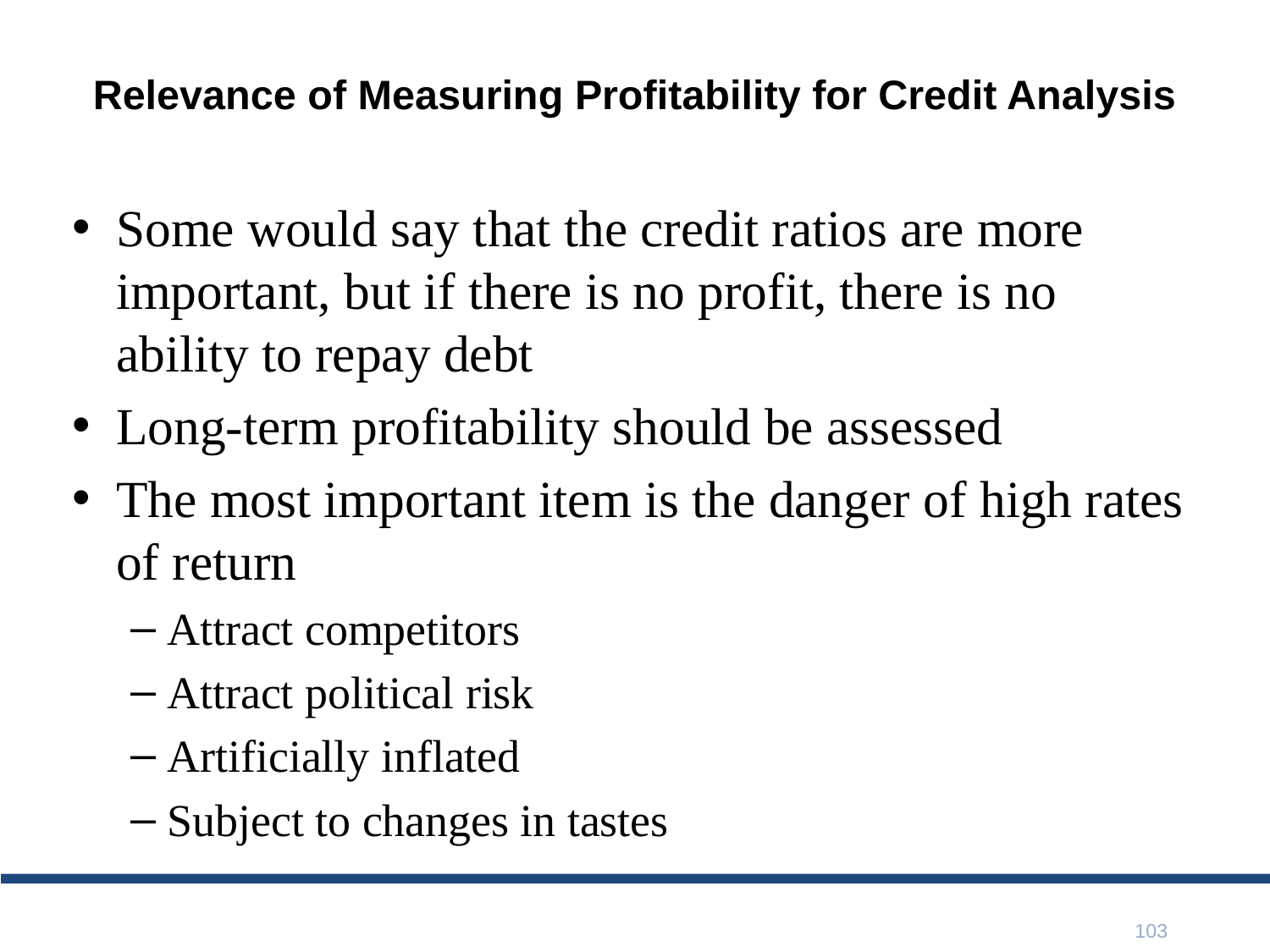

# Relevance of Measuring Profitability for Credit Analysis
Some would say that the credit ratios are more important, but if there is no profit, there is no ability to repay debt
Long-term profitability should be assessed
The most important item is the danger of high rates of return
Attract competitors
Attract political risk
Artificially inflated
Subject to changes in tastes
103